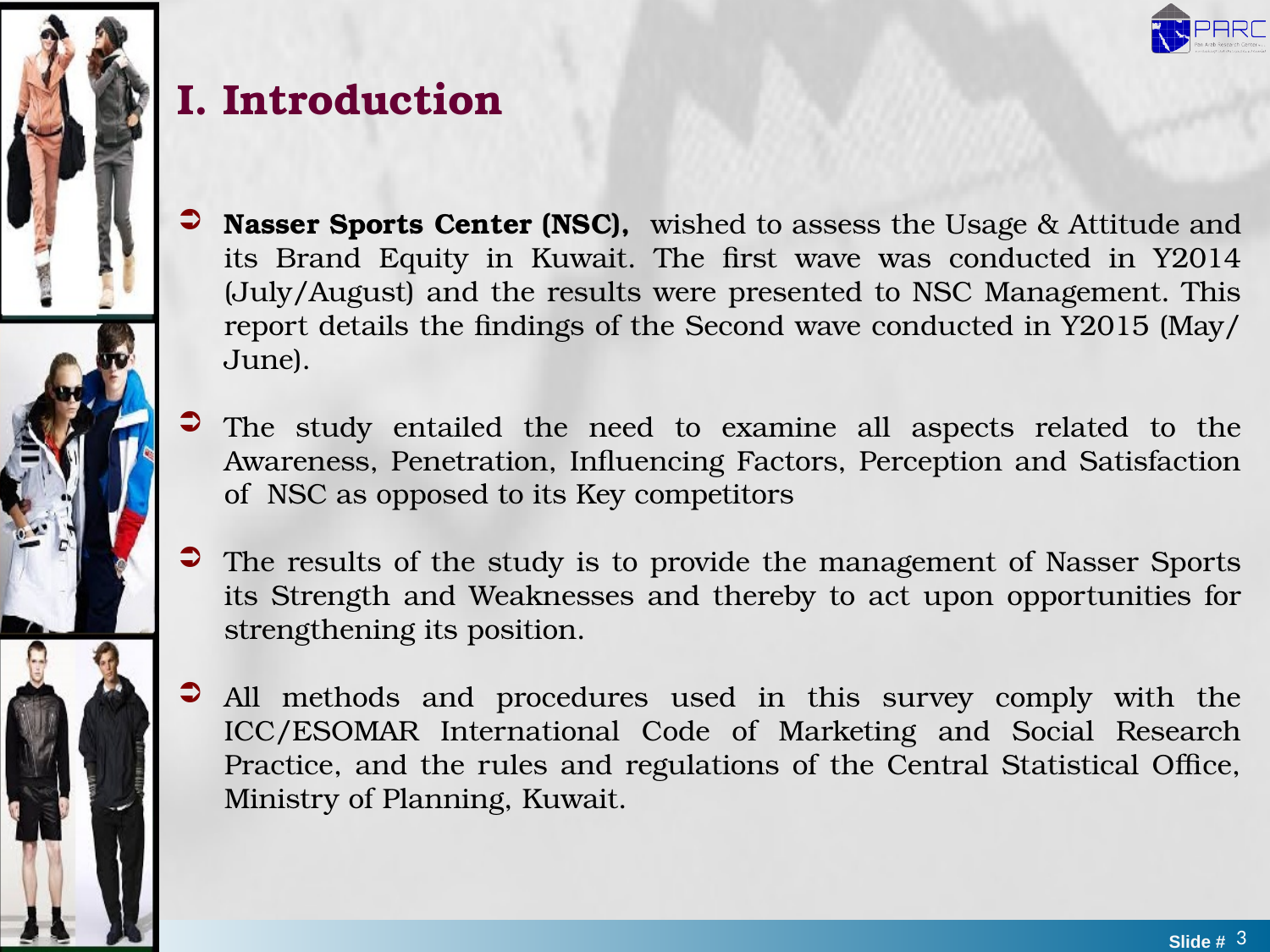

I. Introduction

Nasser Sports Center (NSC),  wished to assess the Usage & Attitude and its Brand Equity in Kuwait. The first wave was conducted in Y2014 (July/August) and the results were presented to NSC Management. This report details the findings of the Second wave conducted in Y2015 (May/ June).

The study entailed the need to examine all aspects related to the Awareness, Penetration, Influencing Factors, Perception and Satisfaction of  NSC as opposed to its Key competitors

The results of the study is to provide the management of Nasser Sports its Strength and Weaknesses and thereby to act upon opportunities for strengthening its position.

All methods and procedures used in this survey comply with the ICC/ESOMAR International Code of Marketing and Social Research Practice, and the rules and regulations of the Central Statistical Office, Ministry of Planning, Kuwait.

3